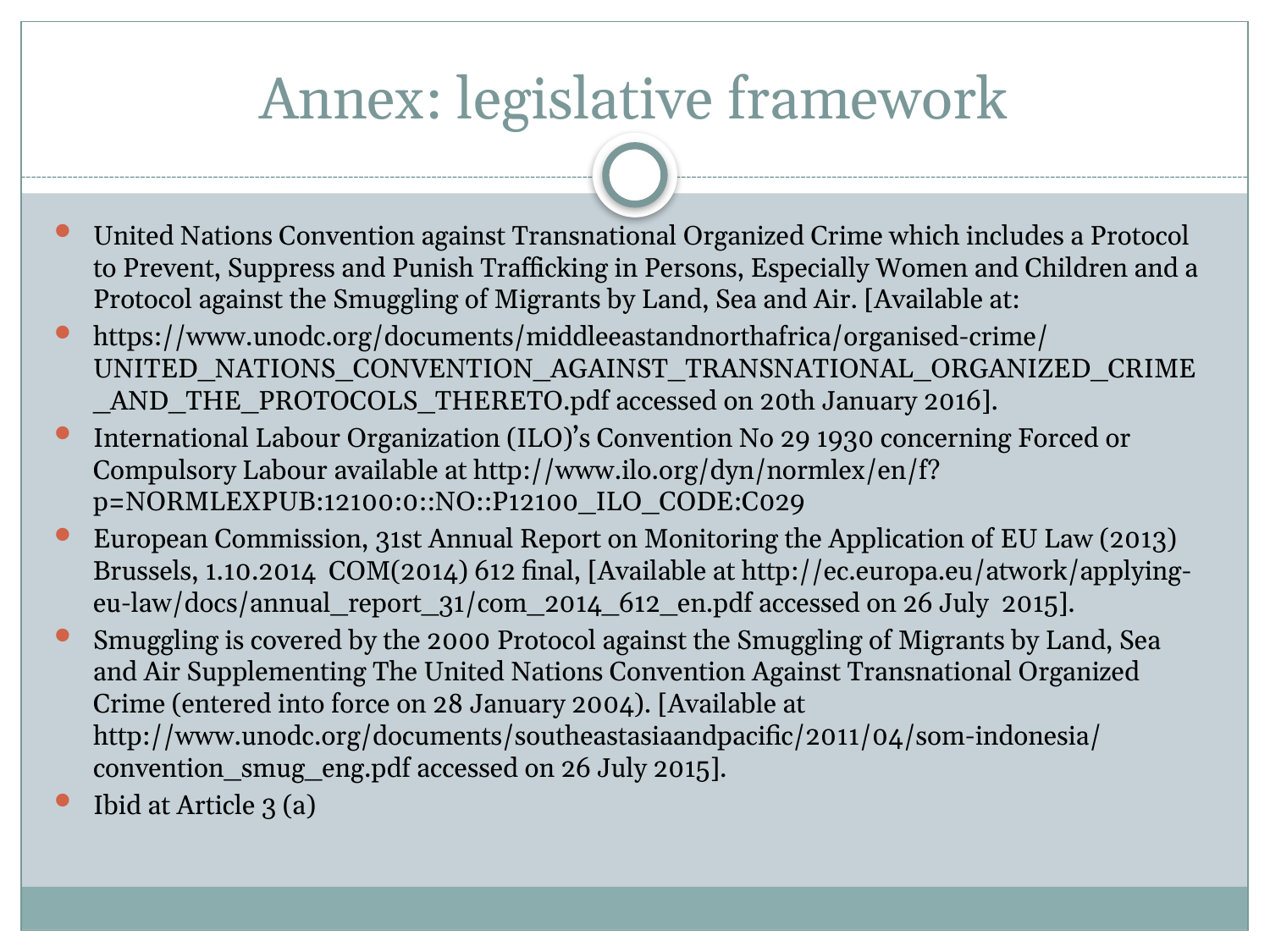

# Annex: legislative framework
United Nations Convention against Transnational Organized Crime which includes a Protocol to Prevent, Suppress and Punish Trafficking in Persons, Especially Women and Children and a Protocol against the Smuggling of Migrants by Land, Sea and Air. [Available at:
https://www.unodc.org/documents/middleeastandnorthafrica/organised-crime/UNITED_NATIONS_CONVENTION_AGAINST_TRANSNATIONAL_ORGANIZED_CRIME_AND_THE_PROTOCOLS_THERETO.pdf accessed on 20th January 2016].
International Labour Organization (ILO)’s Convention No 29 1930 concerning Forced or Compulsory Labour available at http://www.ilo.org/dyn/normlex/en/f?p=NORMLEXPUB:12100:0::NO::P12100_ILO_CODE:C029
European Commission, 31st Annual Report on Monitoring the Application of EU Law (2013) Brussels, 1.10.2014  COM(2014) 612 final, [Available at http://ec.europa.eu/atwork/applying-eu-law/docs/annual_report_31/com_2014_612_en.pdf accessed on 26 July  2015].
Smuggling is covered by the 2000 Protocol against the Smuggling of Migrants by Land, Sea and Air Supplementing The United Nations Convention Against Transnational Organized Crime (entered into force on 28 January 2004). [Available at http://www.unodc.org/documents/southeastasiaandpacific/2011/04/som-indonesia/convention_smug_eng.pdf accessed on 26 July 2015].
Ibid at Article 3 (a)